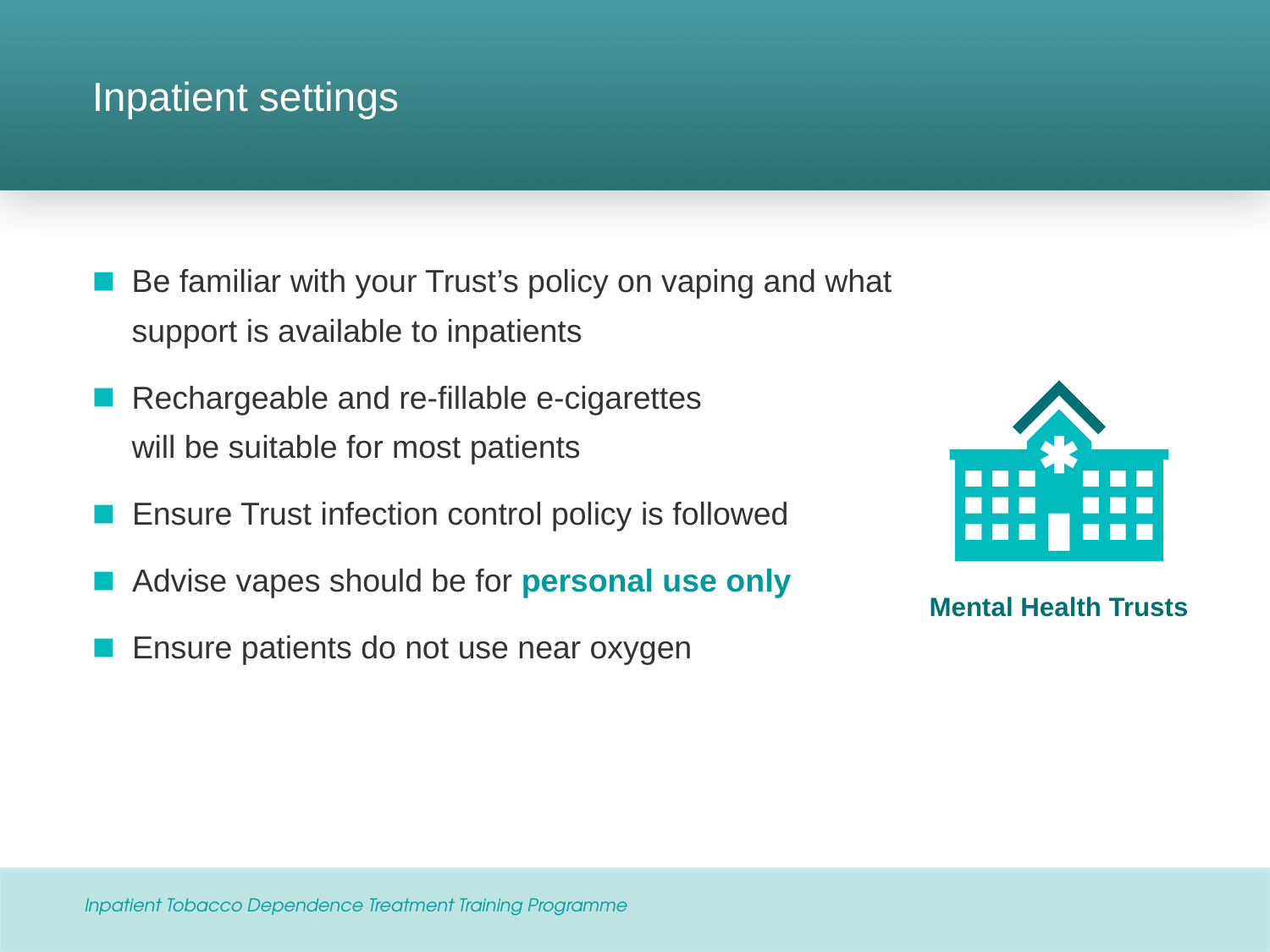

# Inpatient settings
Be familiar with your Trust’s policy on vaping and what support is available to inpatients
Rechargeable and re-fillable e-cigarettes
will be suitable for most patients
Ensure Trust infection control policy is followed
Advise vapes should be for personal use only
Ensure patients do not use near oxygen

Mental Health Trusts
Inpatient Tobacco Dependence Treatment Training Programme